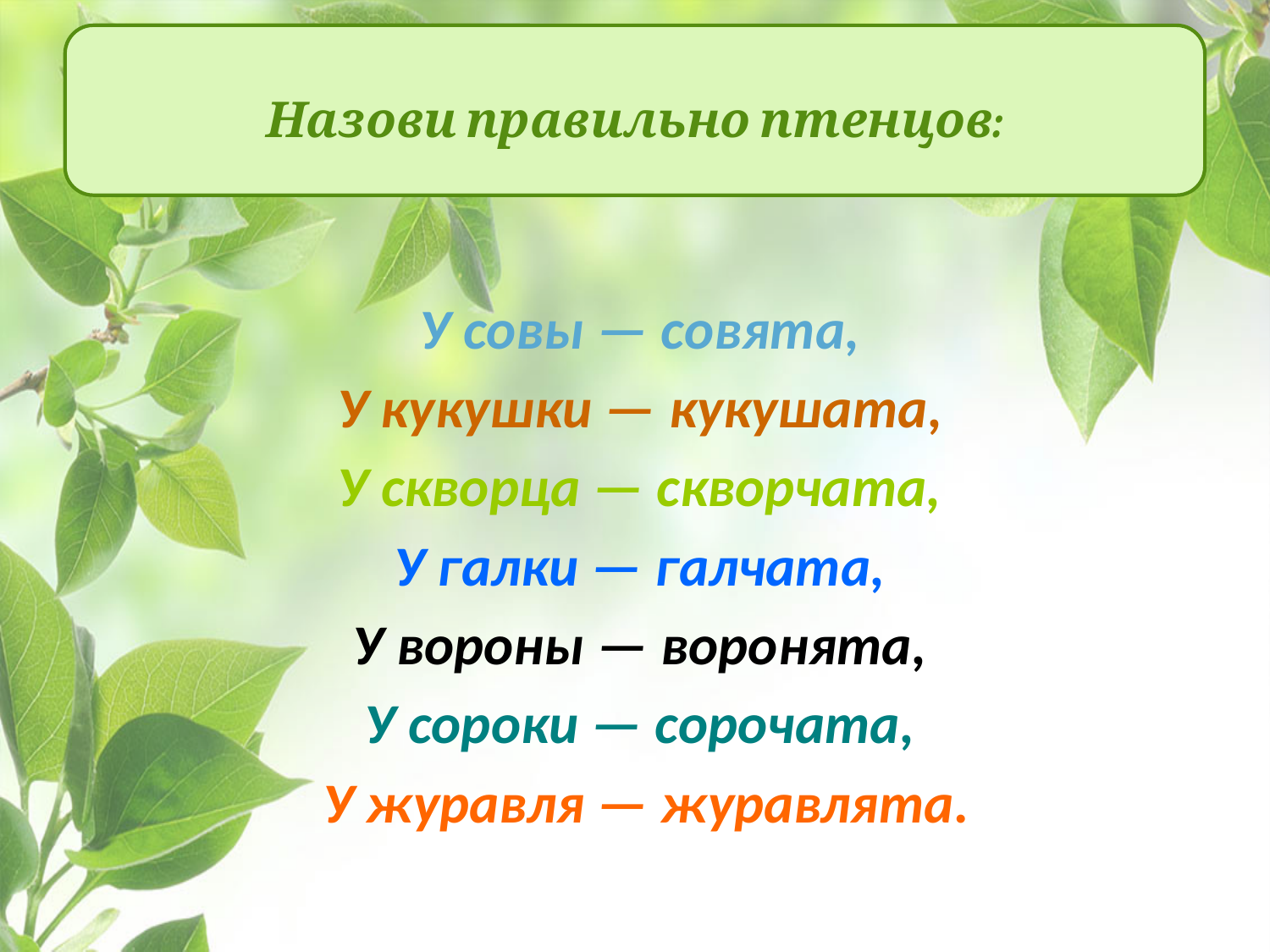

Назови правильно птенцов:
У совы — совята,
У кукушки — кукушата,
У скворца — скворчата,
У галки — галчата,
У вороны — воронята,
У сороки — сорочата,
У журавля — журавлята.